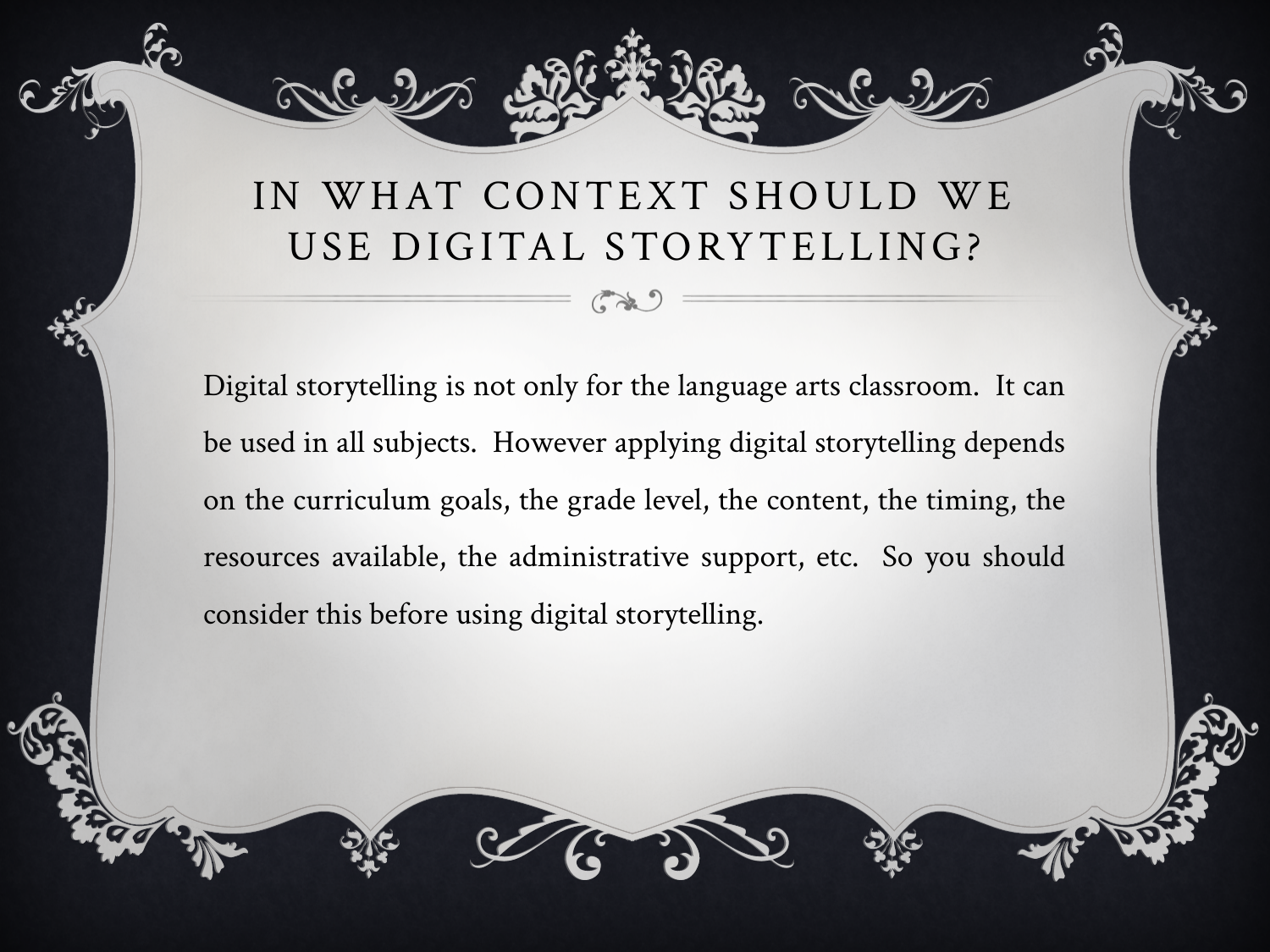

# In what context should we use digital storytelling?
Digital storytelling is not only for the language arts classroom.  It can be used in all subjects.  However applying digital storytelling depends on the curriculum goals, the grade level, the content, the timing, the resources available, the administrative support, etc.  So you should consider this before using digital storytelling.